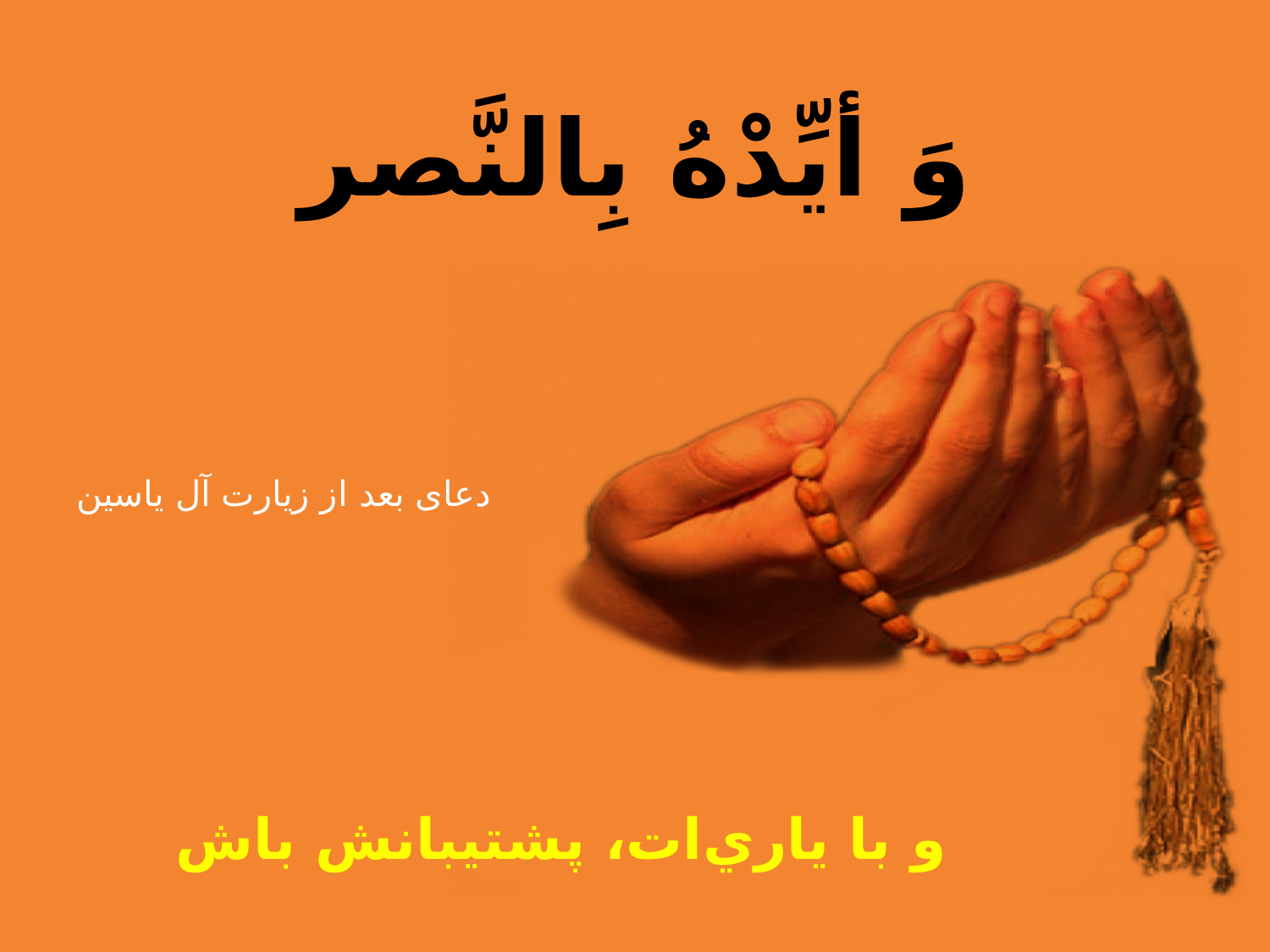

وَ أيِّدْهُ بِالنَّصر
و با ياري‌ات، پشتيبانش باش